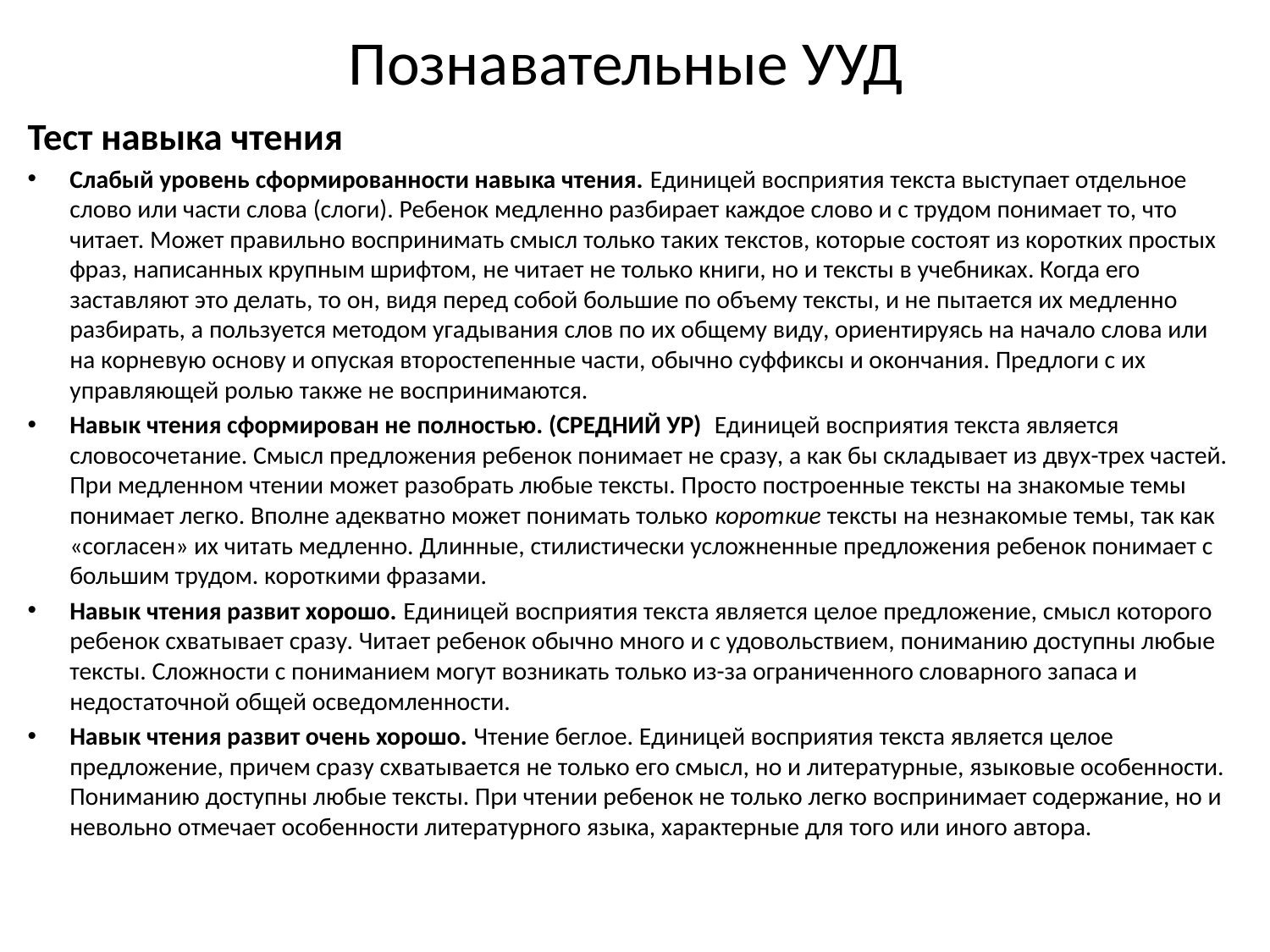

# Познавательные УУД
Тест навыка чтения
Слабый уровень сформированности навыка чтения. Единицей восприятия текста выступает отдельное слово или части слова (слоги). Ребенок медленно разбирает каждое слово и с трудом понимает то, что читает. Может правильно воспринимать смысл только таких текстов, которые состоят из коротких простых фраз, написанных крупным шрифтом, не читает не только книги, но и тексты в учебниках. Когда его заставляют это делать, то он, видя перед собой большие по объему тексты, и не пытается их медленно разбирать, а пользуется методом угадывания слов по их общему виду, ориентируясь на начало слова или на корневую основу и опуская второстепенные части, обычно суффиксы и окончания. Предлоги с их управляющей ролью также не воспринимаются.
Навык чтения сформирован не полностью. (СРЕДНИЙ УР)  Единицей восприятия текста является словосочетание. Смысл предложения ребенок понимает не сразу, а как бы складывает из двух-трех частей. При медленном чтении может разобрать любые тексты. Просто построенные тексты на знакомые темы понимает легко. Вполне адекватно может понимать только короткие тексты на незнакомые темы, так как «согласен» их читать медленно. Длинные, стилистически усложненные предложения ребенок понимает с большим трудом. короткими фразами.
Навык чтения развит хорошо. Единицей восприятия текста является целое предложение, смысл которого ребенок схватывает сразу. Читает ребенок обычно много и с удовольствием, пониманию доступны любые тексты. Сложности с пониманием могут возникать только из-за ограниченного словарного запаса и недостаточной общей осведомленности.
Навык чтения развит очень хорошо. Чтение беглое. Единицей восприятия текста является целое предложение, причем сразу схватывается не только его смысл, но и литературные, языковые особенности. Пониманию доступны любые тексты. При чтении ребенок не только легко воспринимает содержание, но и невольно отмечает особенности литературного языка, характерные для того или иного автора.